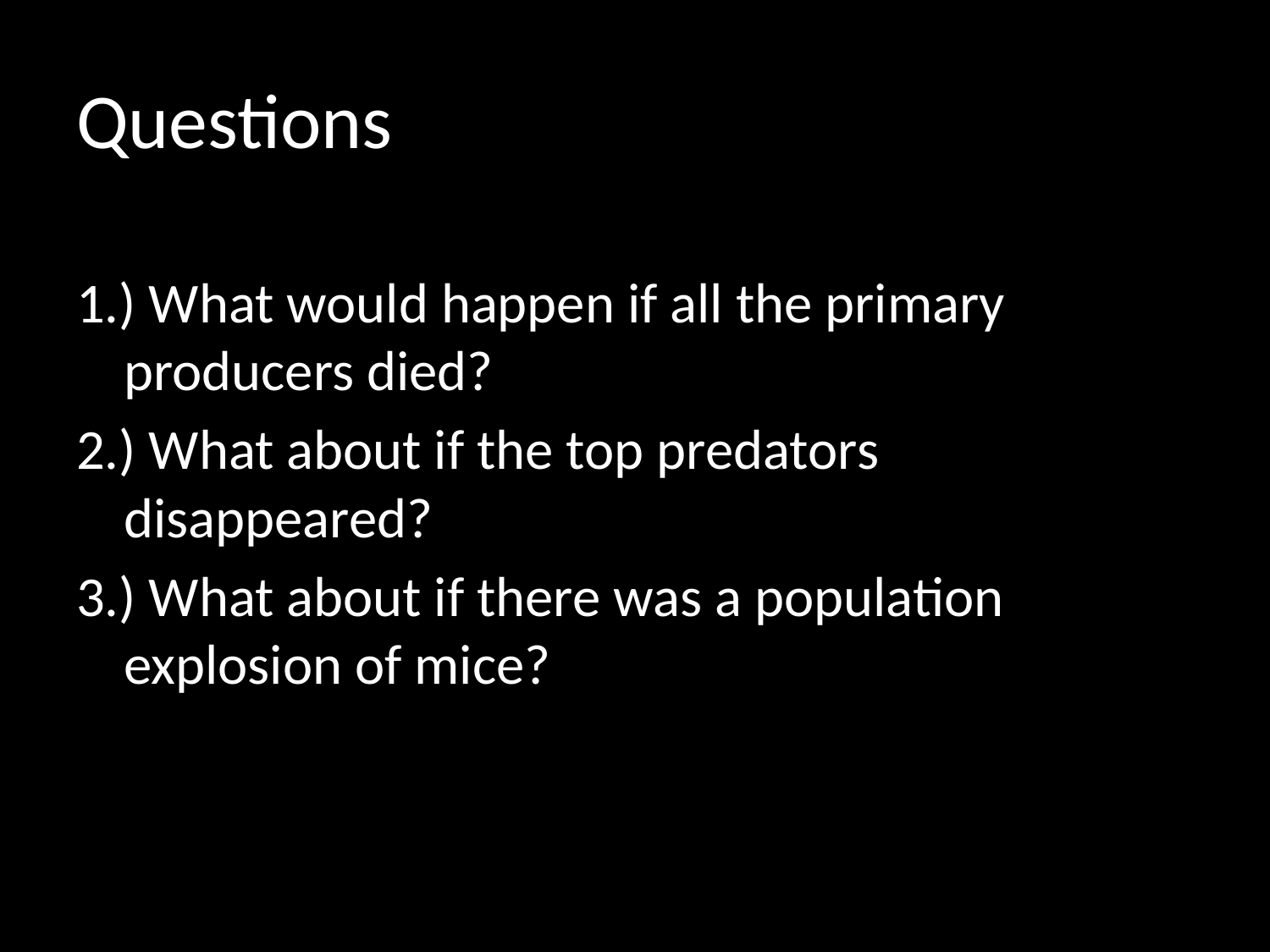

# Questions
1.) What would happen if all the primary producers died?
2.) What about if the top predators disappeared?
3.) What about if there was a population explosion of mice?